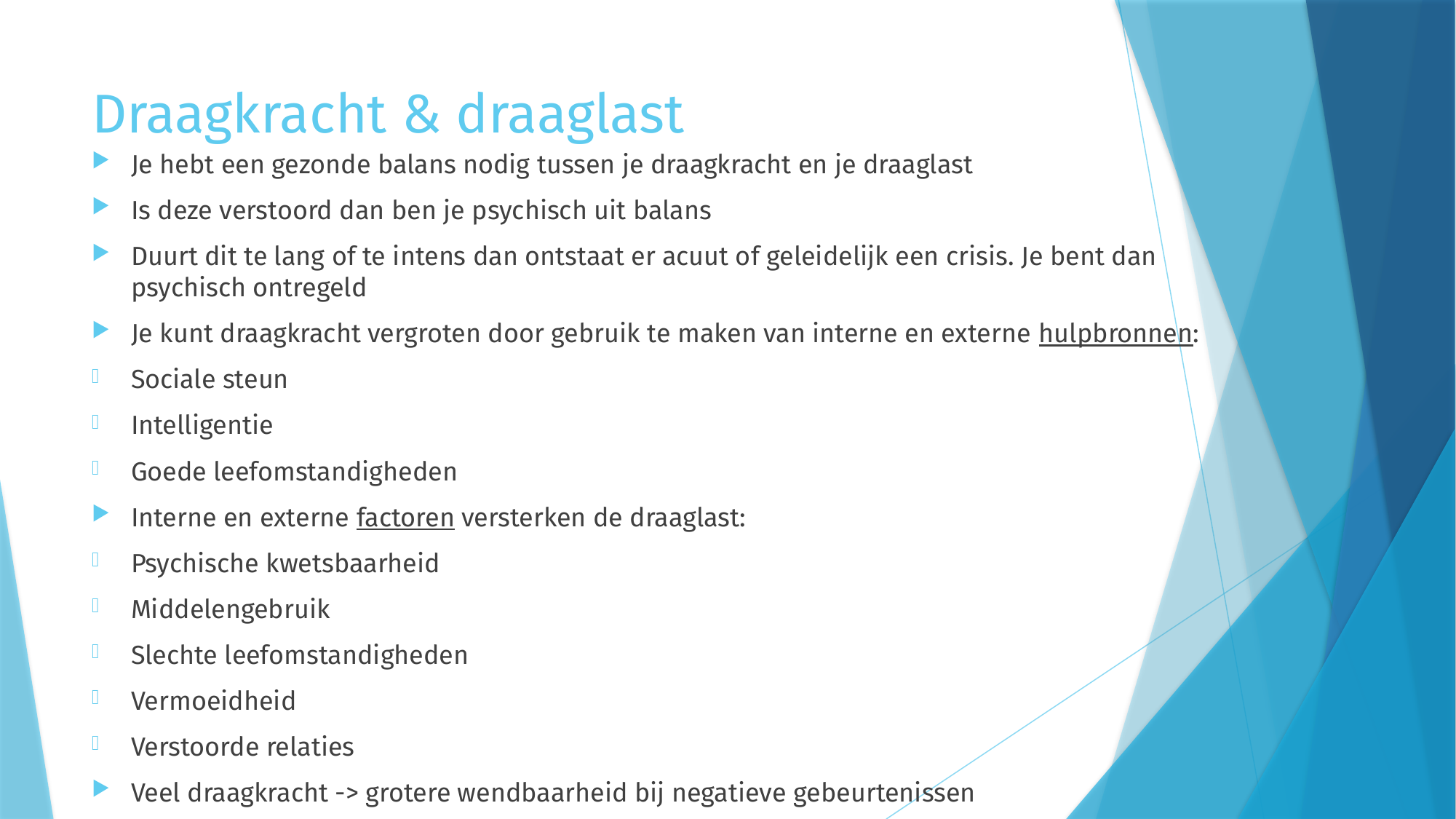

# Draagkracht & draaglast
Je hebt een gezonde balans nodig tussen je draagkracht en je draaglast
Is deze verstoord dan ben je psychisch uit balans
Duurt dit te lang of te intens dan ontstaat er acuut of geleidelijk een crisis. Je bent dan psychisch ontregeld
Je kunt draagkracht vergroten door gebruik te maken van interne en externe hulpbronnen:
Sociale steun
Intelligentie
Goede leefomstandigheden
Interne en externe factoren versterken de draaglast:
Psychische kwetsbaarheid
Middelengebruik
Slechte leefomstandigheden
Vermoeidheid
Verstoorde relaties
Veel draagkracht -> grotere wendbaarheid bij negatieve gebeurtenissen